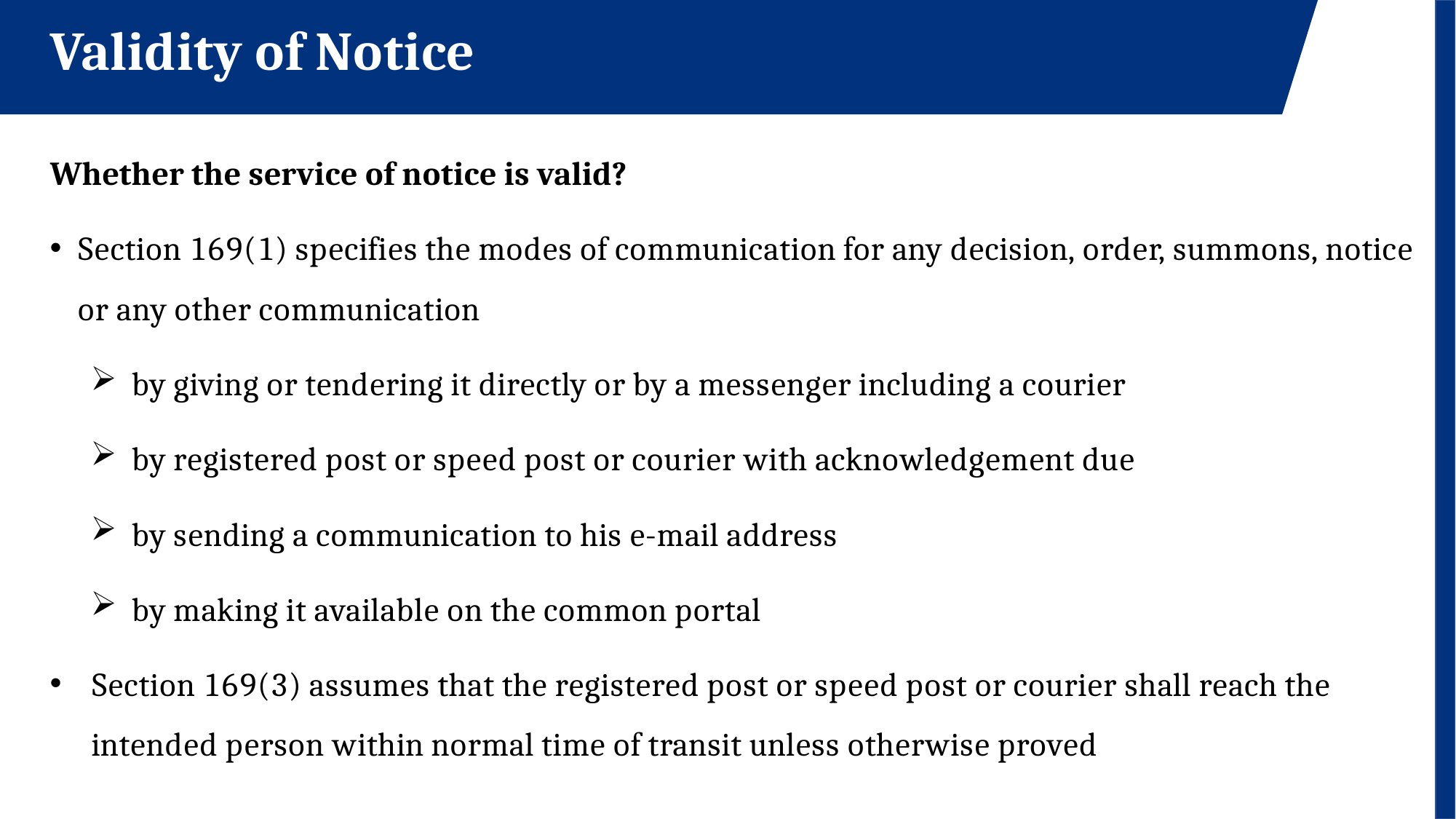

Validity of Notice

Whether the service of notice is valid?
Section 169(1) specifies the modes of communication for any decision, order, summons, notice or any other communication
by giving or tendering it directly or by a messenger including a courier
by registered post or speed post or courier with acknowledgement due
by sending a communication to his e-mail address
by making it available on the common portal
Section 169(3) assumes that the registered post or speed post or courier shall reach the intended person within normal time of transit unless otherwise proved